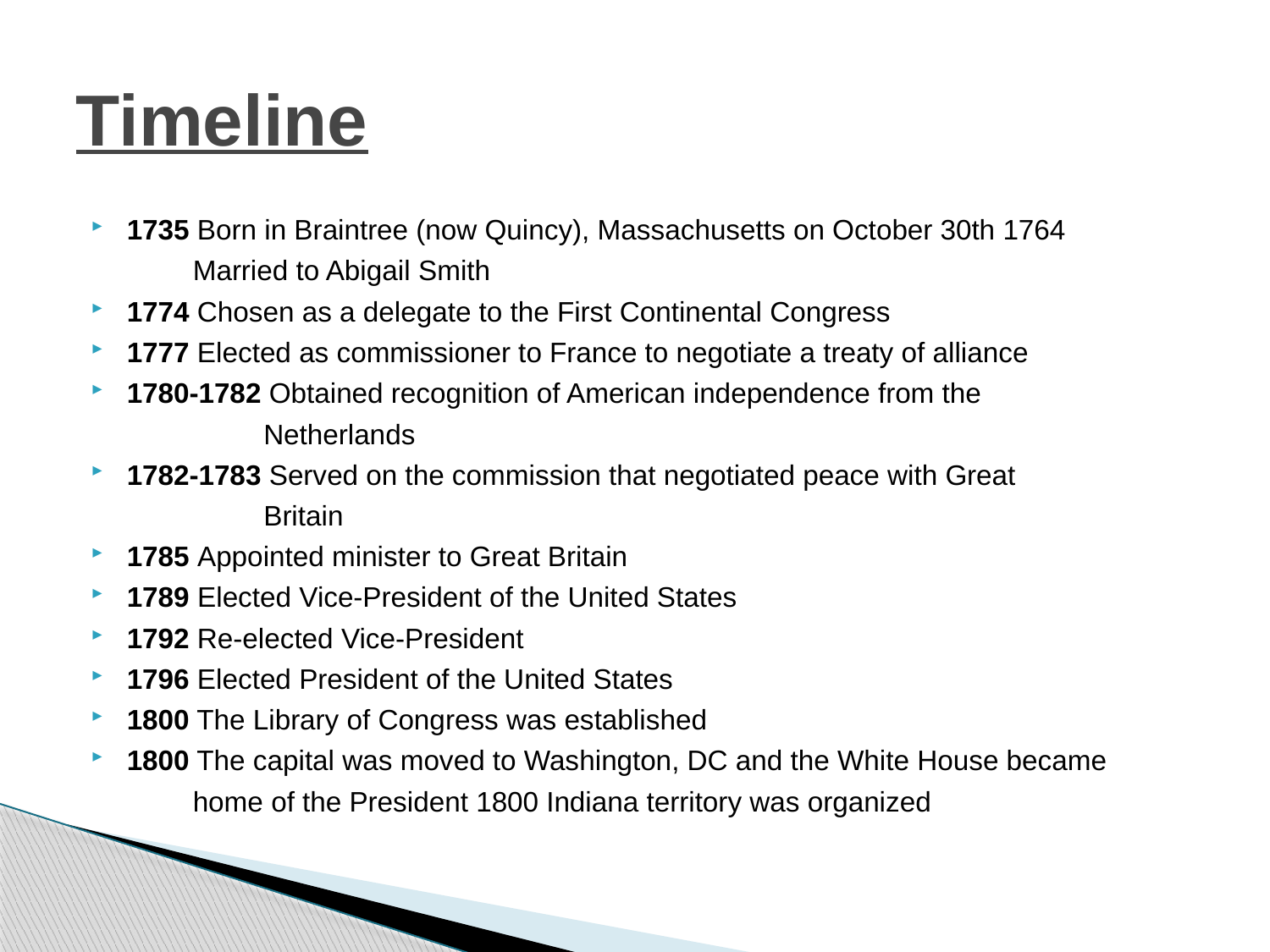

# Timeline
1735 Born in Braintree (now Quincy), Massachusetts on October 30th 1764
             Married to Abigail Smith
1774 Chosen as a delegate to the First Continental Congress
1777 Elected as commissioner to France to negotiate a treaty of alliance
1780-1782 Obtained recognition of American independence from the
                      Netherlands
1782-1783 Served on the commission that negotiated peace with Great
                      Britain
1785 Appointed minister to Great Britain
1789 Elected Vice-President of the United States
1792 Re-elected Vice-President
1796 Elected President of the United States
1800 The Library of Congress was established
1800 The capital was moved to Washington, DC and the White House became
             home of the President 1800 Indiana territory was organized